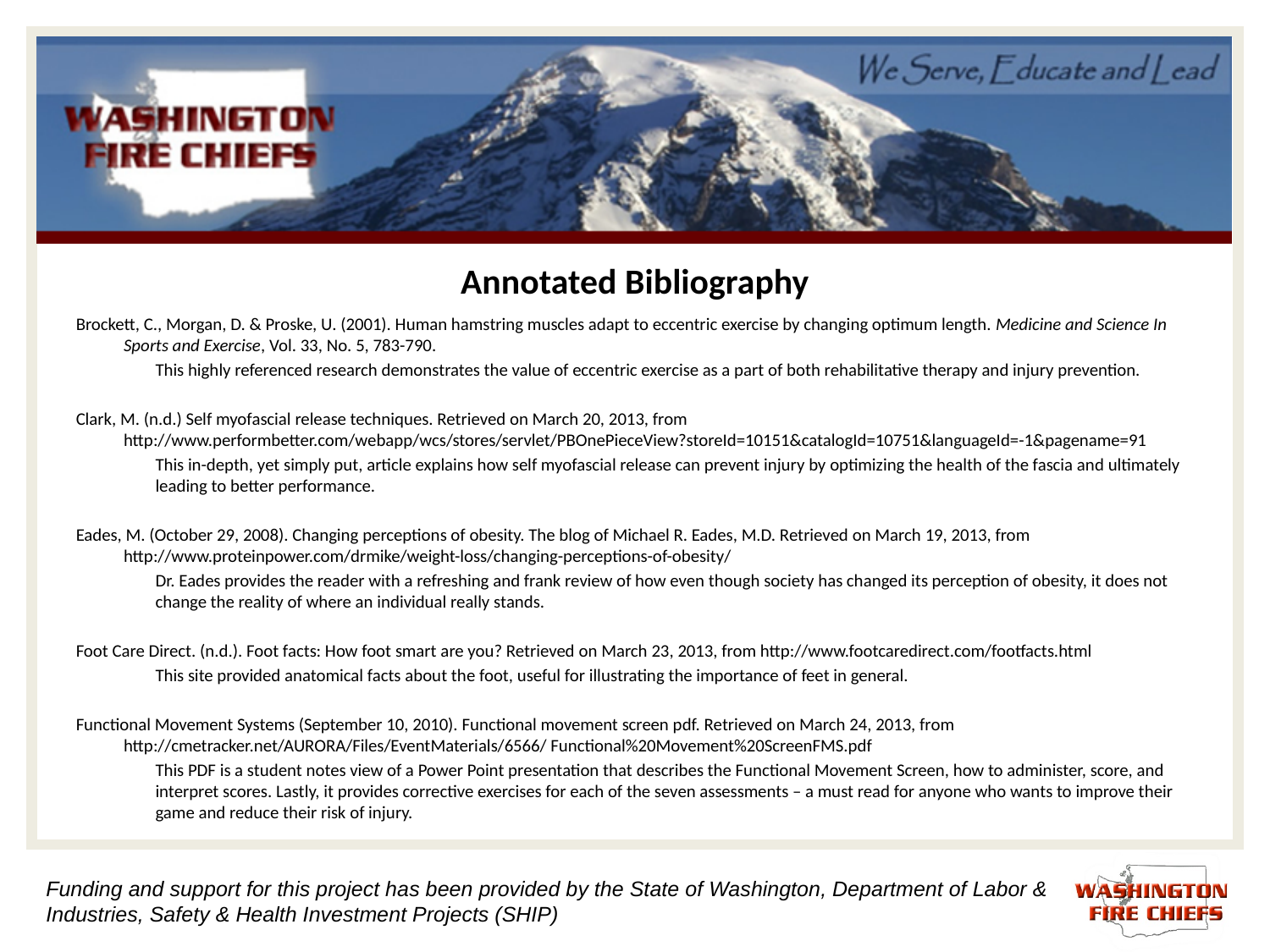

# Annotated Bibliography
Brockett, C., Morgan, D. & Proske, U. (2001). Human hamstring muscles adapt to eccentric exercise by changing optimum length. Medicine and Science In Sports and Exercise, Vol. 33, No. 5, 783-790.
This highly referenced research demonstrates the value of eccentric exercise as a part of both rehabilitative therapy and injury prevention.

Clark, M. (n.d.) Self myofascial release techniques. Retrieved on March 20, 2013, from http://www.performbetter.com/webapp/wcs/stores/servlet/PBOnePieceView?storeId=10151&catalogId=10751&languageId=-1&pagename=91
This in-depth, yet simply put, article explains how self myofascial release can prevent injury by optimizing the health of the fascia and ultimately leading to better performance.

Eades, M. (October 29, 2008). Changing perceptions of obesity. The blog of Michael R. Eades, M.D. Retrieved on March 19, 2013, from http://www.proteinpower.com/drmike/weight-loss/changing-perceptions-of-obesity/
Dr. Eades provides the reader with a refreshing and frank review of how even though society has changed its perception of obesity, it does not change the reality of where an individual really stands.

Foot Care Direct. (n.d.). Foot facts: How foot smart are you? Retrieved on March 23, 2013, from http://www.footcaredirect.com/footfacts.html
This site provided anatomical facts about the foot, useful for illustrating the importance of feet in general.

Functional Movement Systems (September 10, 2010). Functional movement screen pdf. Retrieved on March 24, 2013, from http://cmetracker.net/AURORA/Files/EventMaterials/6566/ Functional%20Movement%20ScreenFMS.pdf
This PDF is a student notes view of a Power Point presentation that describes the Functional Movement Screen, how to administer, score, and interpret scores. Lastly, it provides corrective exercises for each of the seven assessments – a must read for anyone who wants to improve their game and reduce their risk of injury.